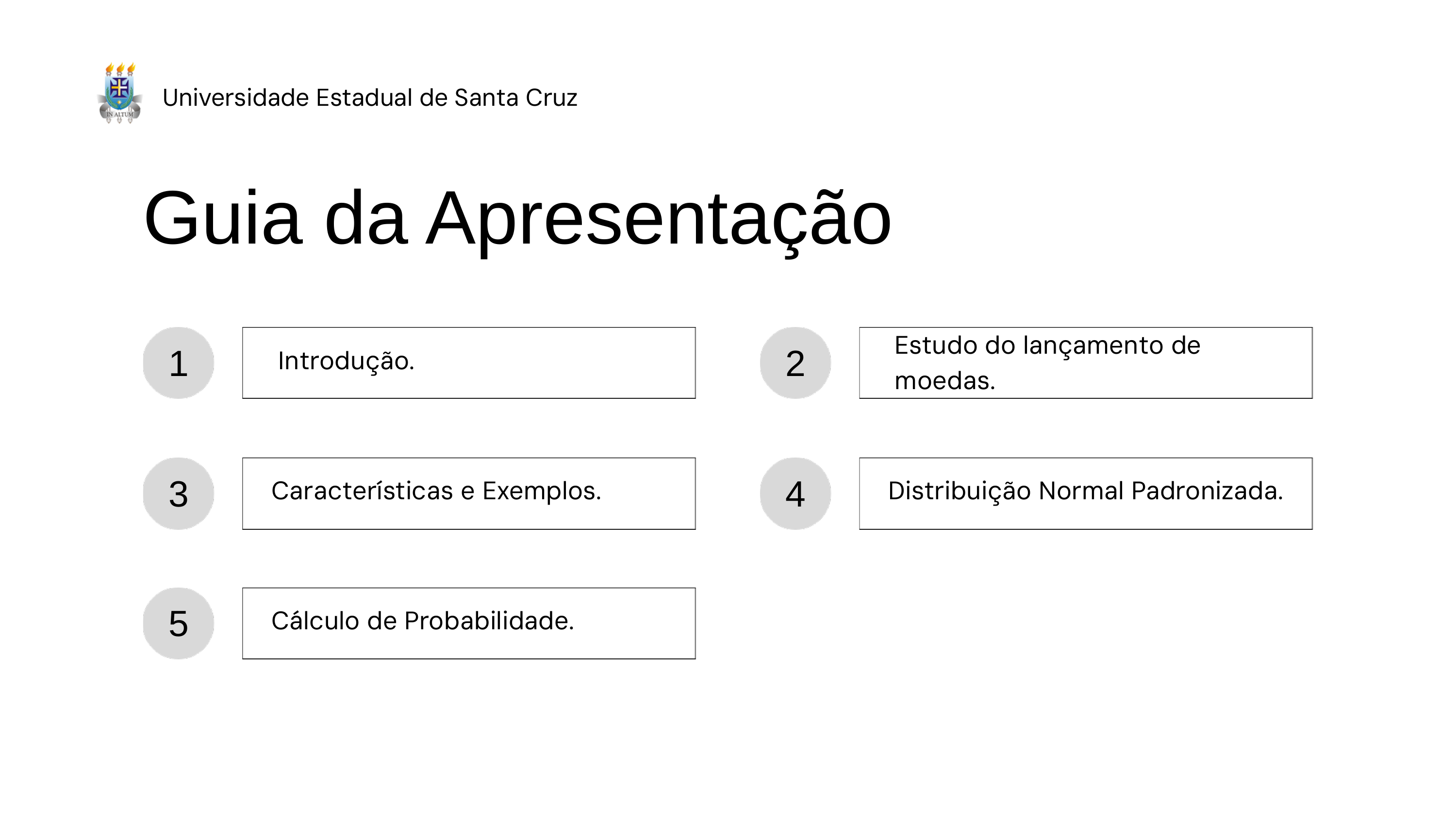

Universidade Estadual de Santa Cruz
Guia da Apresentação
Estudo do lançamento de moedas.

1
2
 Introdução.

3
4
Características e Exemplos.
Distribuição Normal Padronizada.

5
Cálculo de Probabilidade.